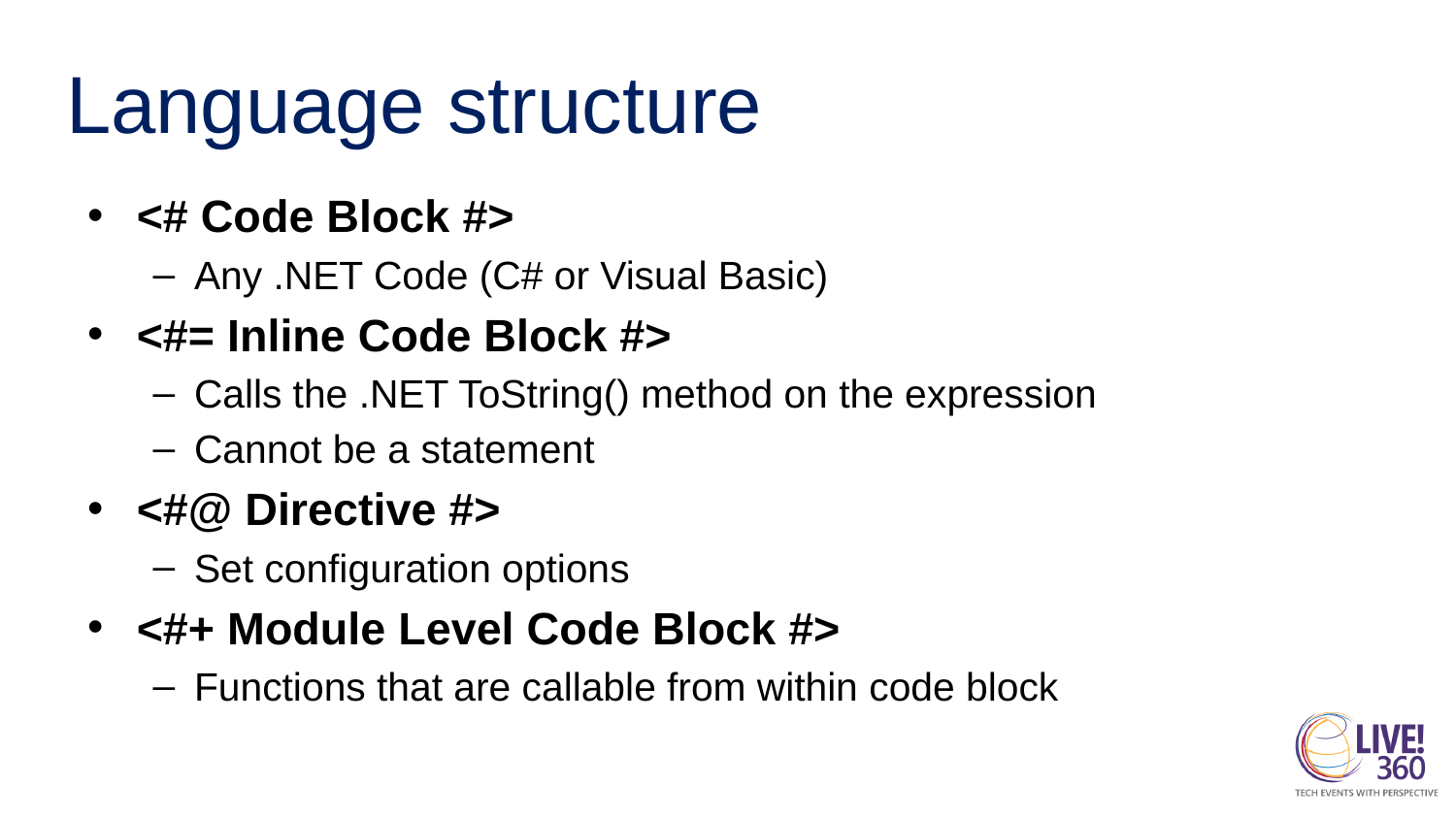

# Language structure
<# Code Block #>
Any .NET Code (C# or Visual Basic)
<#= Inline Code Block #>
Calls the .NET ToString() method on the expression
Cannot be a statement
<#@ Directive #>
Set configuration options
<#+ Module Level Code Block #>
Functions that are callable from within code block